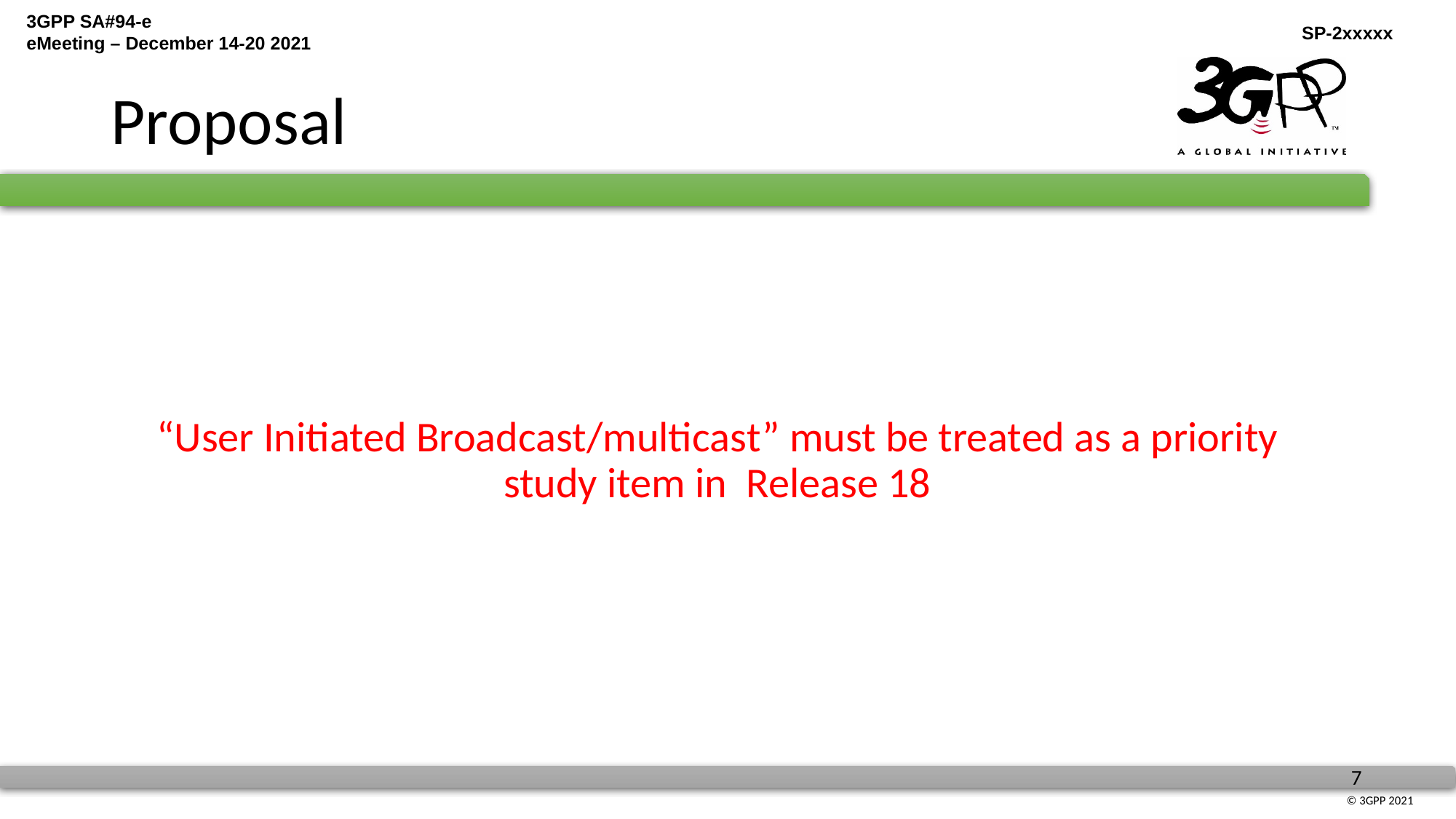

# Proposal
“User Initiated Broadcast/multicast” must be treated as a priority study item in  Release 18